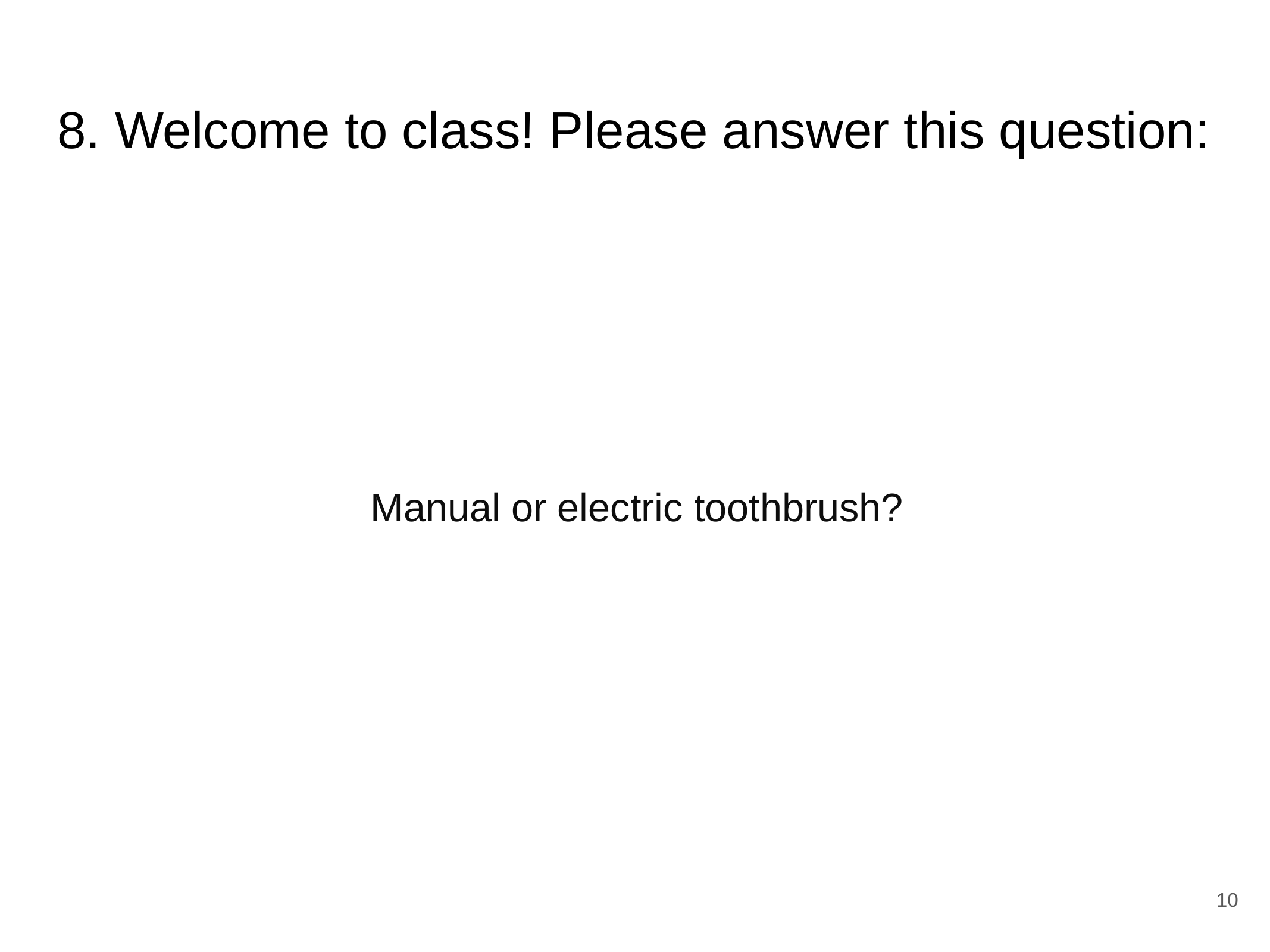

# 8. Welcome to class! Please answer this question:
Manual or electric toothbrush?

10